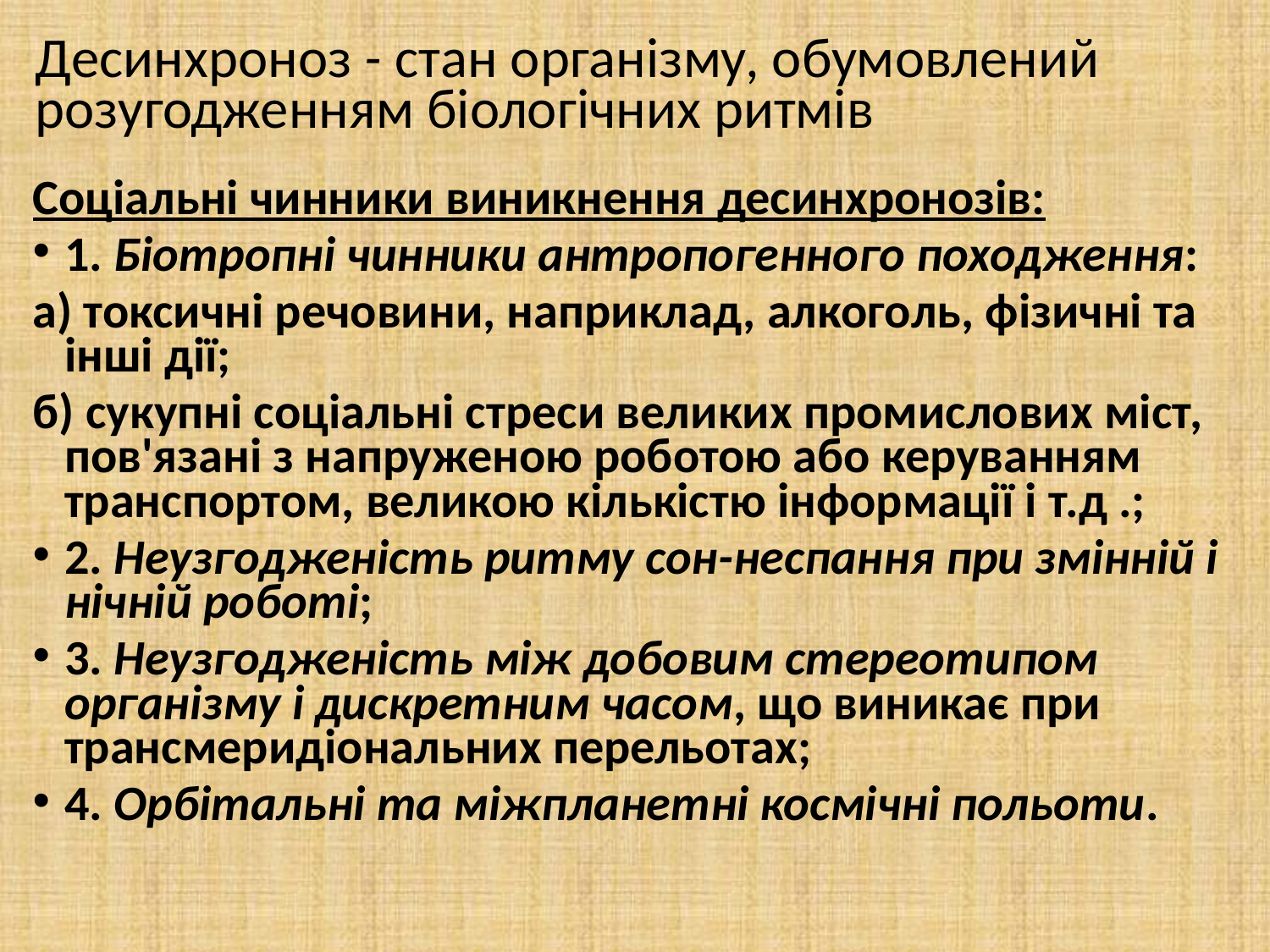

# Десинхроноз - стан організму, обумовлений розугодженням біологічних ритмів
Соціальні чинники виникнення десинхронозів:
1. Біотропні чинники антропогенного походження:
а) токсичні речовини, наприклад, алкоголь, фізичні та інші дії;
б) сукупні соціальні стреси великих промислових міст, пов'язані з напруженою роботою або керуванням транспортом, великою кількістю інформації і т.д .;
2. Неузгодженість ритму сон-неспання при змінній і нічній роботі;
3. Неузгодженість між добовим стереотипом організму і дискретним часом, що виникає при трансмеридіональних перельотах;
4. Орбітальні та міжпланетні космічні польоти.